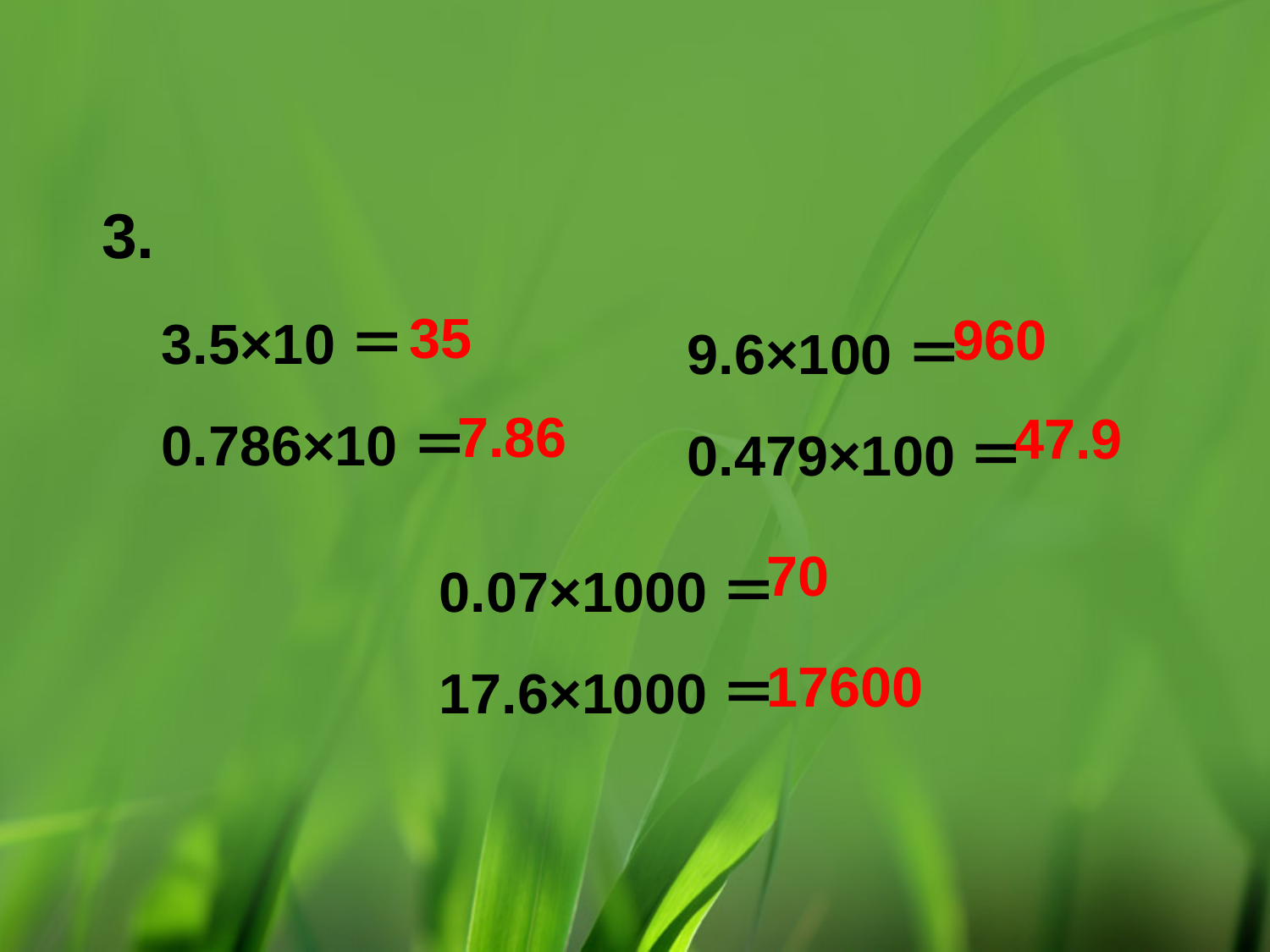

3.
3.5×10＝
0.786×10＝
9.6×100＝
0.479×100＝
35
960
7.86
47.9
0.07×1000＝
17.6×1000＝
70
17600